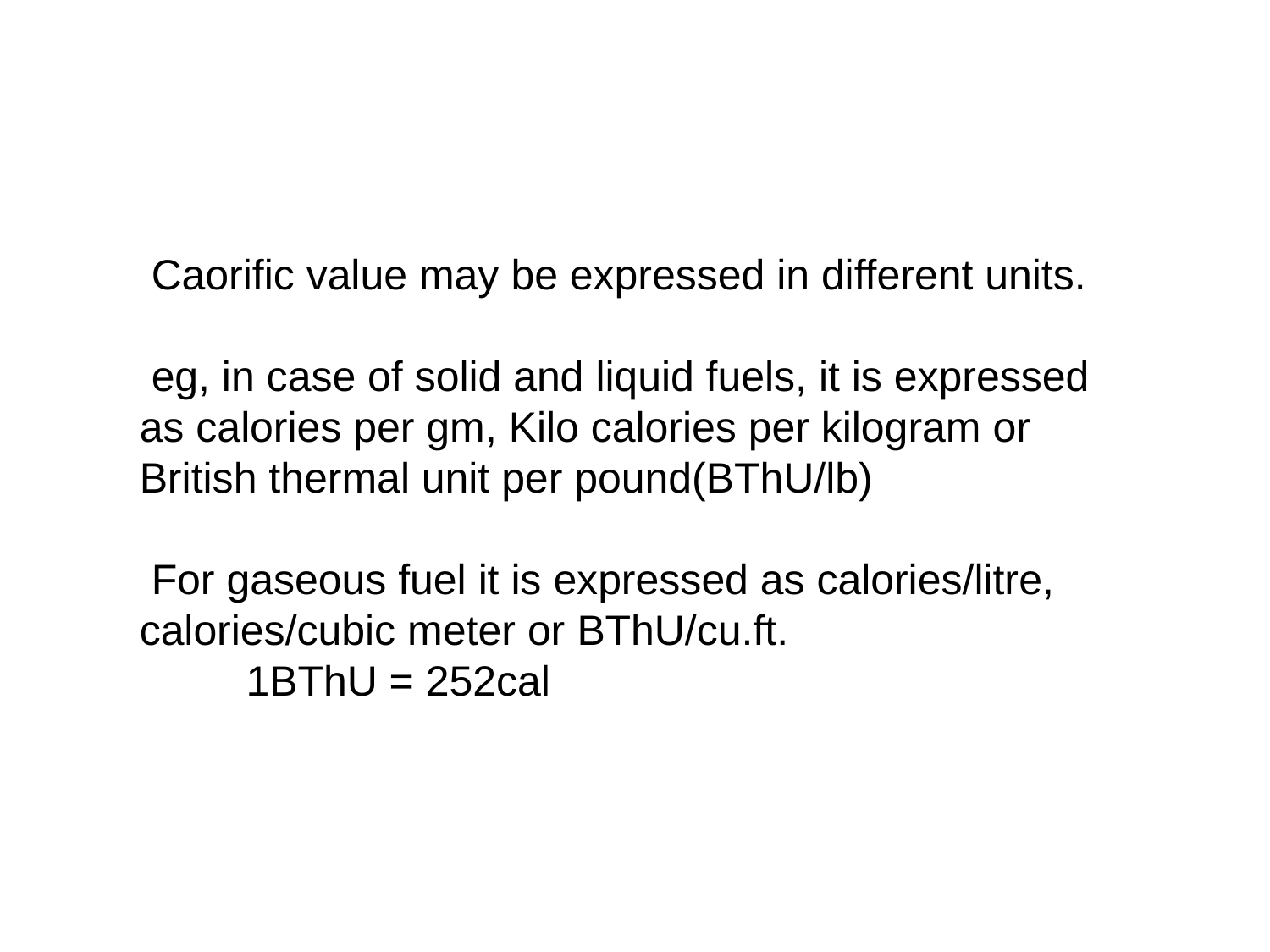

Caorific value may be expressed in different units.

 eg, in case of solid and liquid fuels, it is expressed  as calories per gm, Kilo calories per kilogram or British thermal unit per pound(BThU/lb)

 For gaseous fuel it is expressed as calories/litre, calories/cubic meter or BThU/cu.ft.
         1BThU = 252cal